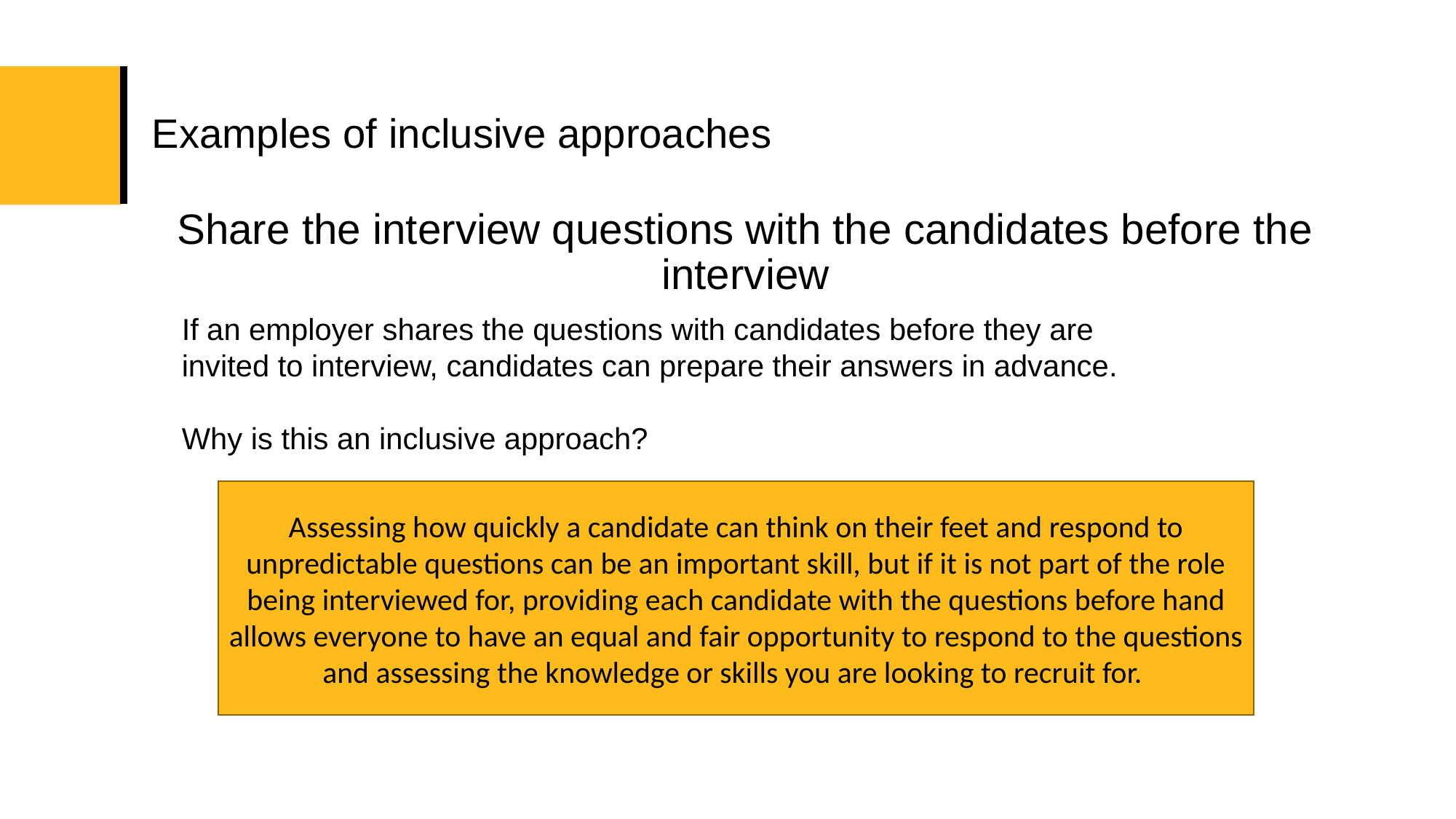

# Examples of inclusive approaches
Share the interview questions with the candidates before the interview
If an employer shares the questions with candidates before they are invited to interview, candidates can prepare their answers in advance.
Why is this an inclusive approach?

Assessing how quickly a candidate can think on their feet and respond to unpredictable questions can be an important skill, but if it is not part of the role being interviewed for, providing each candidate with the questions before hand allows everyone to have an equal and fair opportunity to respond to the questions and assessing the knowledge or skills you are looking to recruit for.